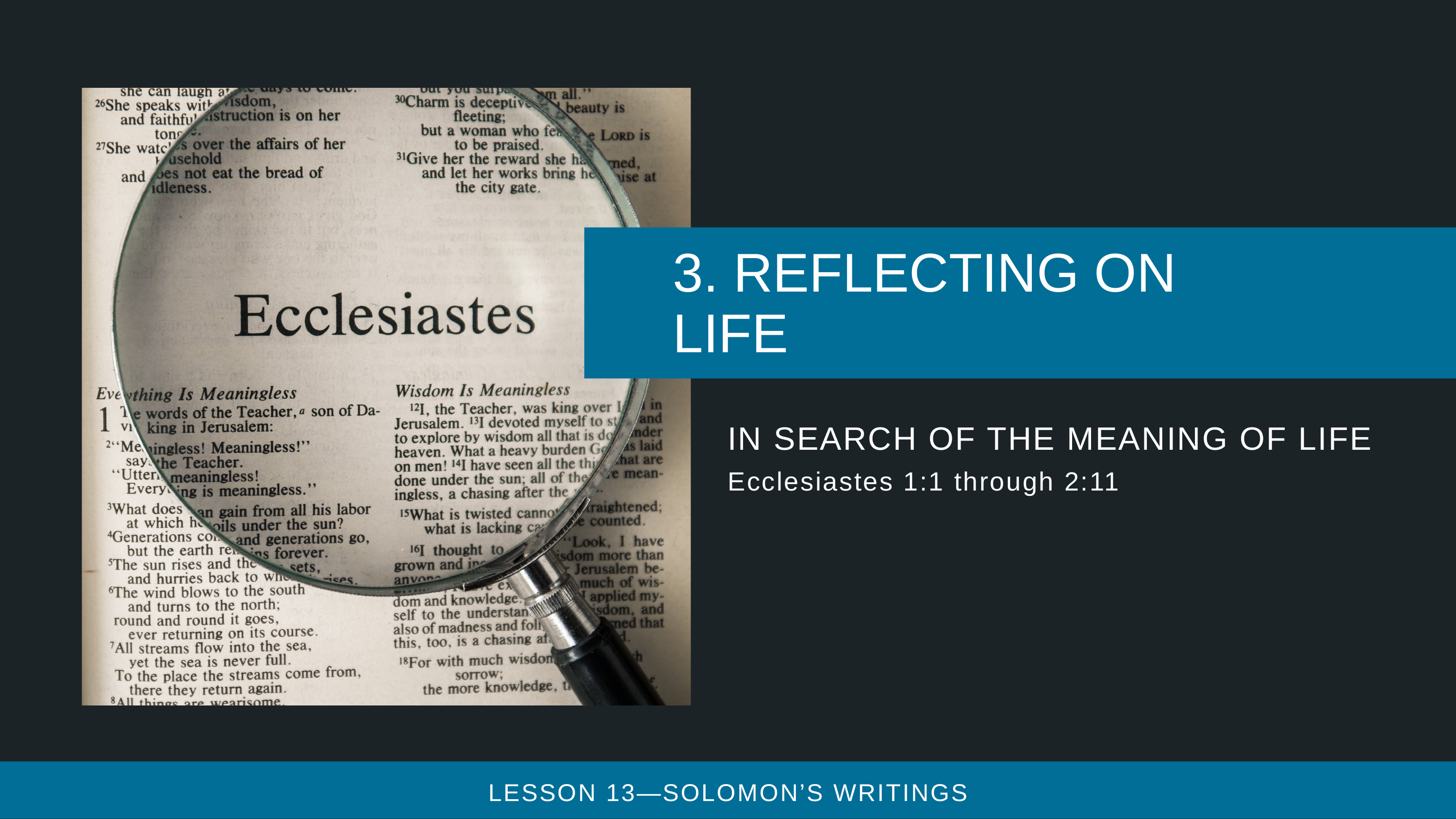

IN SEARCH OF THE MEANING OF LIFE
Ecclesiastes 1:1 through 2:11